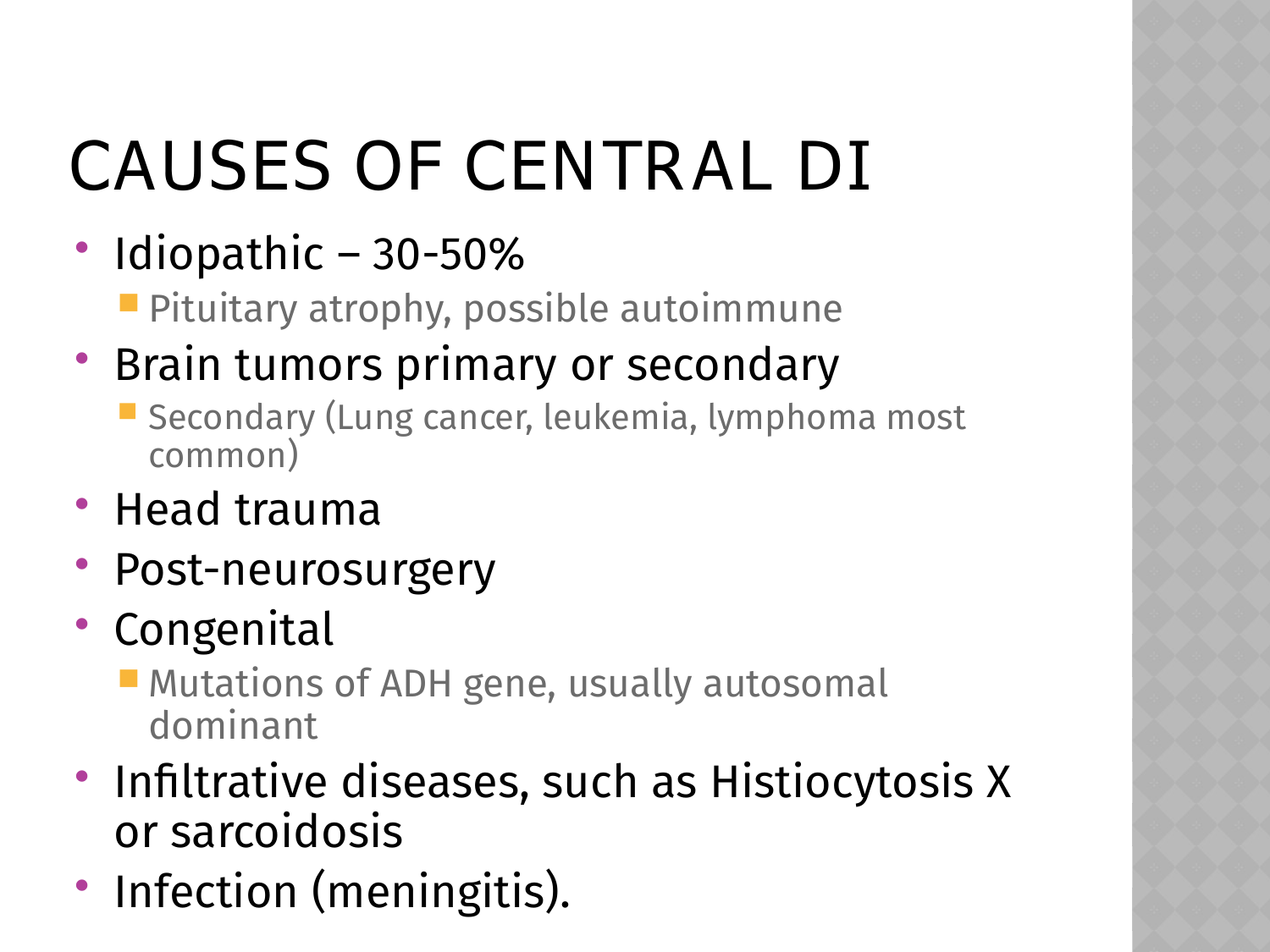

# CAUSES OF CENTRAL DI
Idiopathic – 30-50%
Pituitary atrophy, possible autoimmune
Brain tumors primary or secondary
Secondary (Lung cancer, leukemia, lymphoma most common)
Head trauma
Post-neurosurgery
Congenital
Mutations of ADH gene, usually autosomal dominant
Infiltrative diseases, such as Histiocytosis X or sarcoidosis
Infection (meningitis).